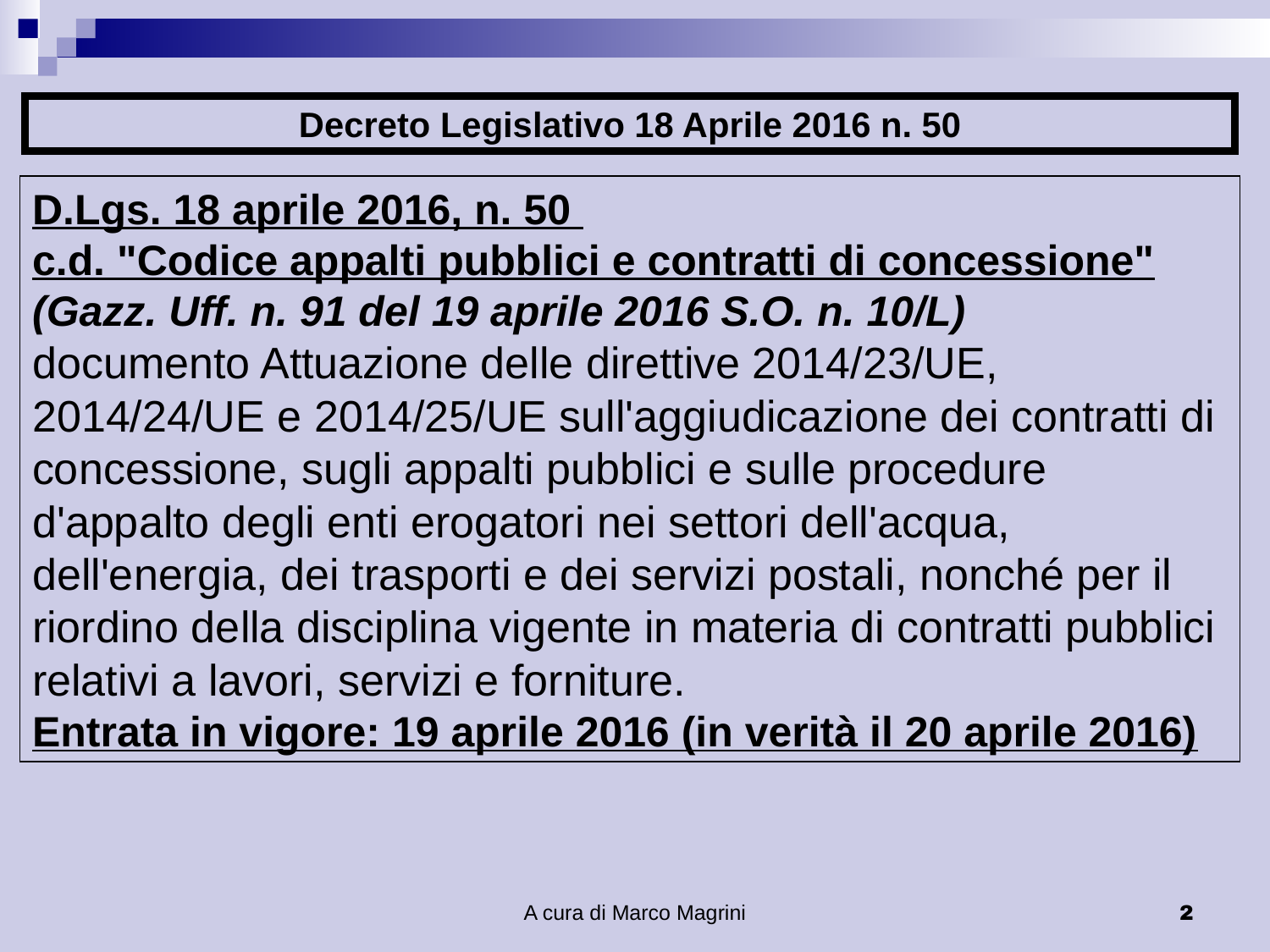

Decreto Legislativo 18 Aprile 2016 n. 50
D.Lgs. 18 aprile 2016, n. 50
c.d. "Codice appalti pubblici e contratti di concessione" (Gazz. Uff. n. 91 del 19 aprile 2016 S.O. n. 10/L)
documento Attuazione delle direttive 2014/23/UE, 2014/24/UE e 2014/25/UE sull'aggiudicazione dei contratti di concessione, sugli appalti pubblici e sulle procedure d'appalto degli enti erogatori nei settori dell'acqua, dell'energia, dei trasporti e dei servizi postali, nonché per il riordino della disciplina vigente in materia di contratti pubblici relativi a lavori, servizi e forniture.
Entrata in vigore: 19 aprile 2016 (in verità il 20 aprile 2016)

A cura di Marco Magrini
2